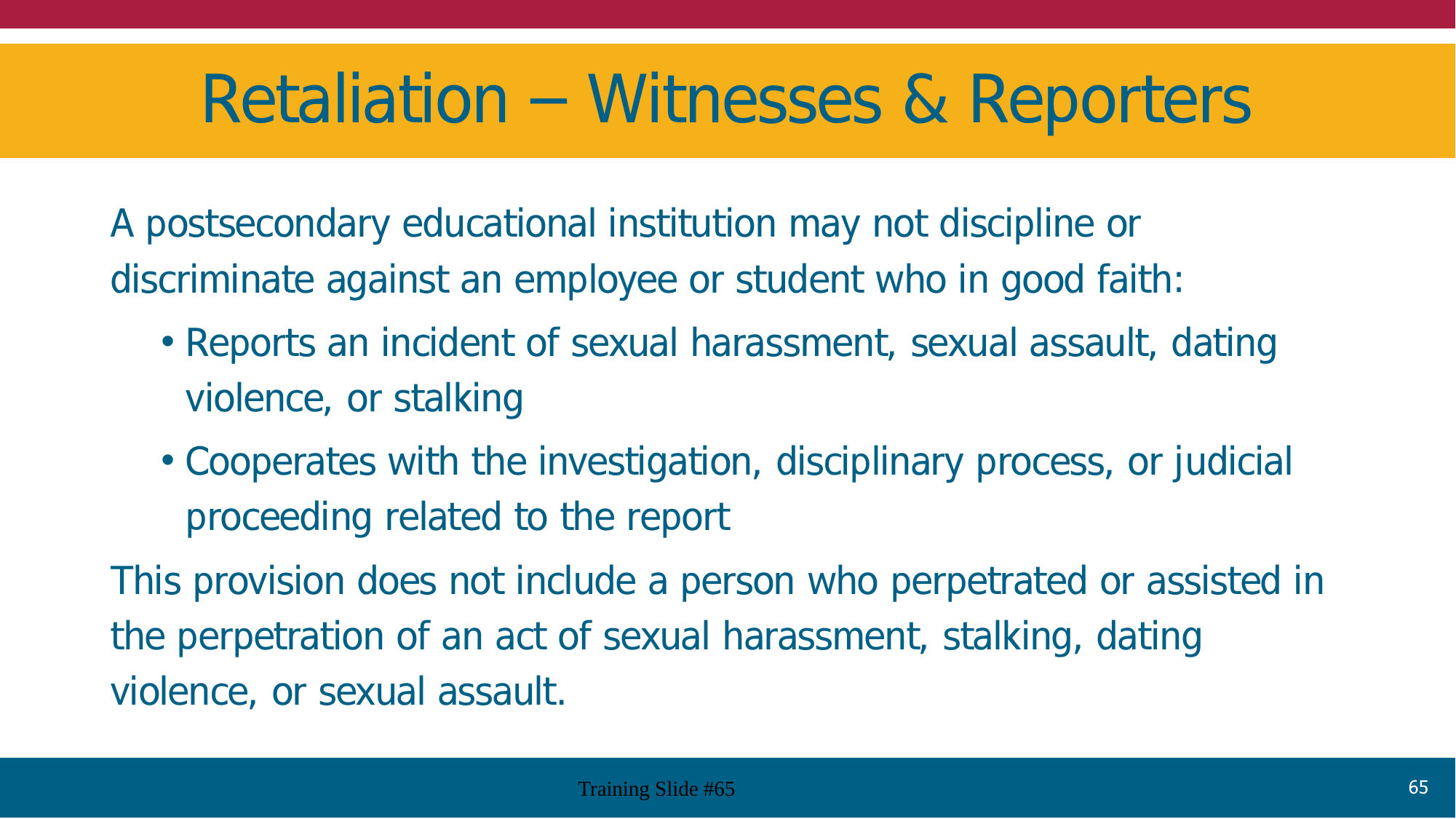

# Retaliation – Witnesses & Reporters
A postsecondary educational institution may not discipline or discriminate against an employee or student who in good faith:
Reports an incident of sexual harassment, sexual assault, dating violence, or stalking
Cooperates with the investigation, disciplinary process, or judicial proceeding related to the report
This provision does not include a person who perpetrated or assisted in the perpetration of an act of sexual harassment, stalking, dating violence, or sexual assault.

65
Training Slide #65